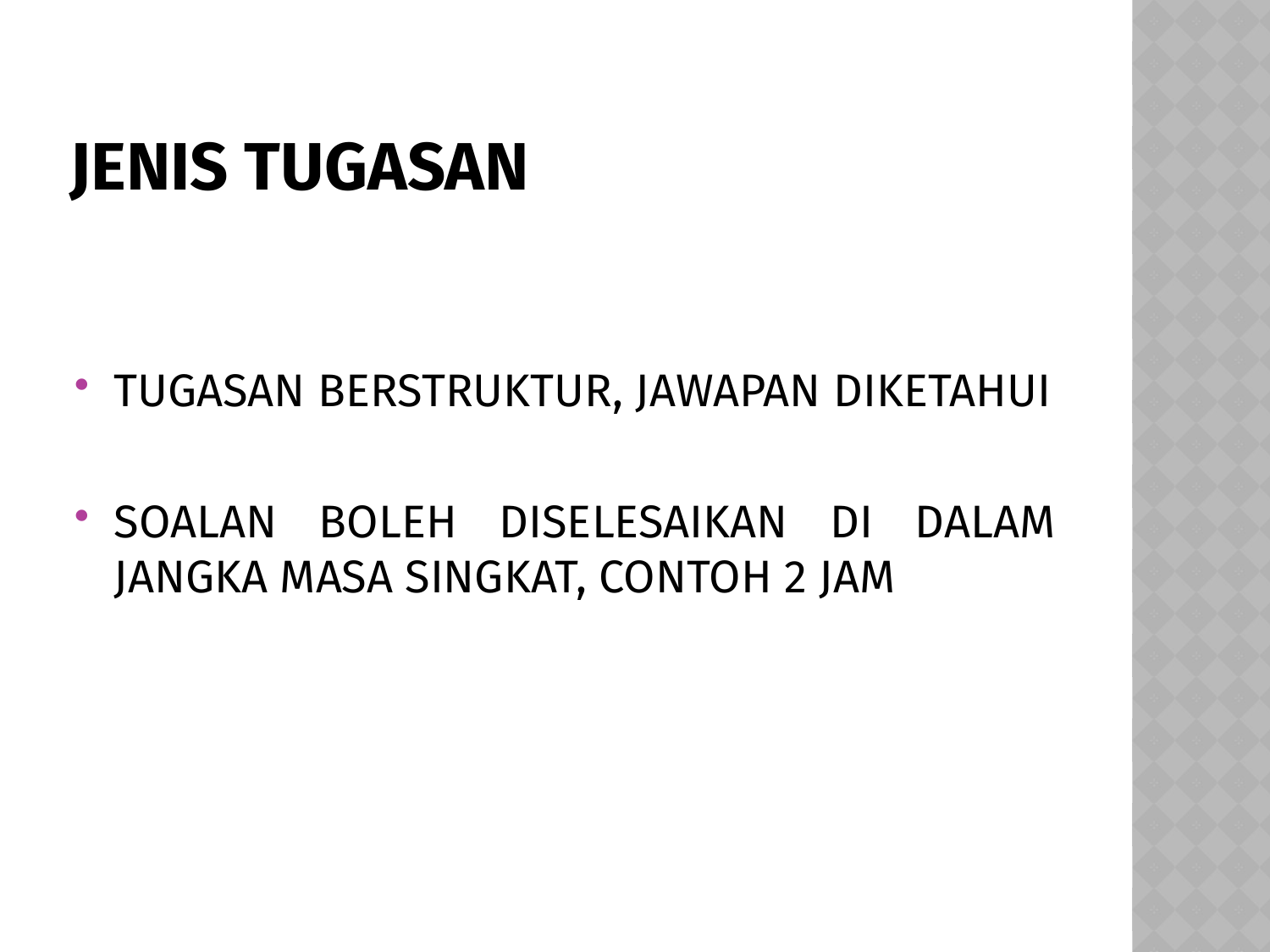

# JENIS TUGASAN

TUGASAN BERSTRUKTUR, JAWAPAN DIKETAHUI

SOALAN BOLEH DISELESAIKAN DI DALAM JANGKA MASA SINGKAT, CONTOH 2 JAM